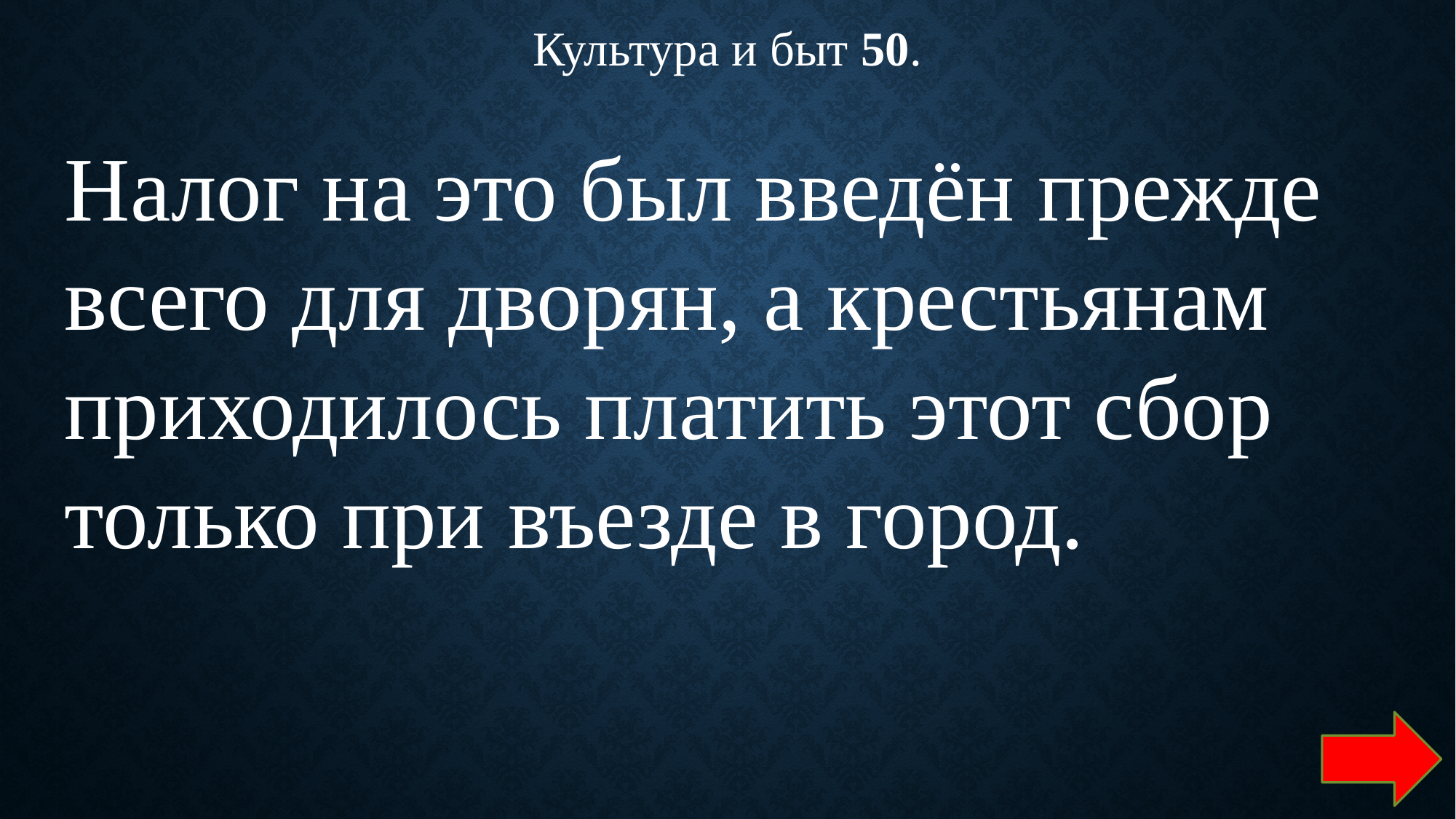

Культура и быт 50.

Налог на это был введён прежде всего для дворян, а крестьянам приходилось платить этот сбор только при въезде в город.